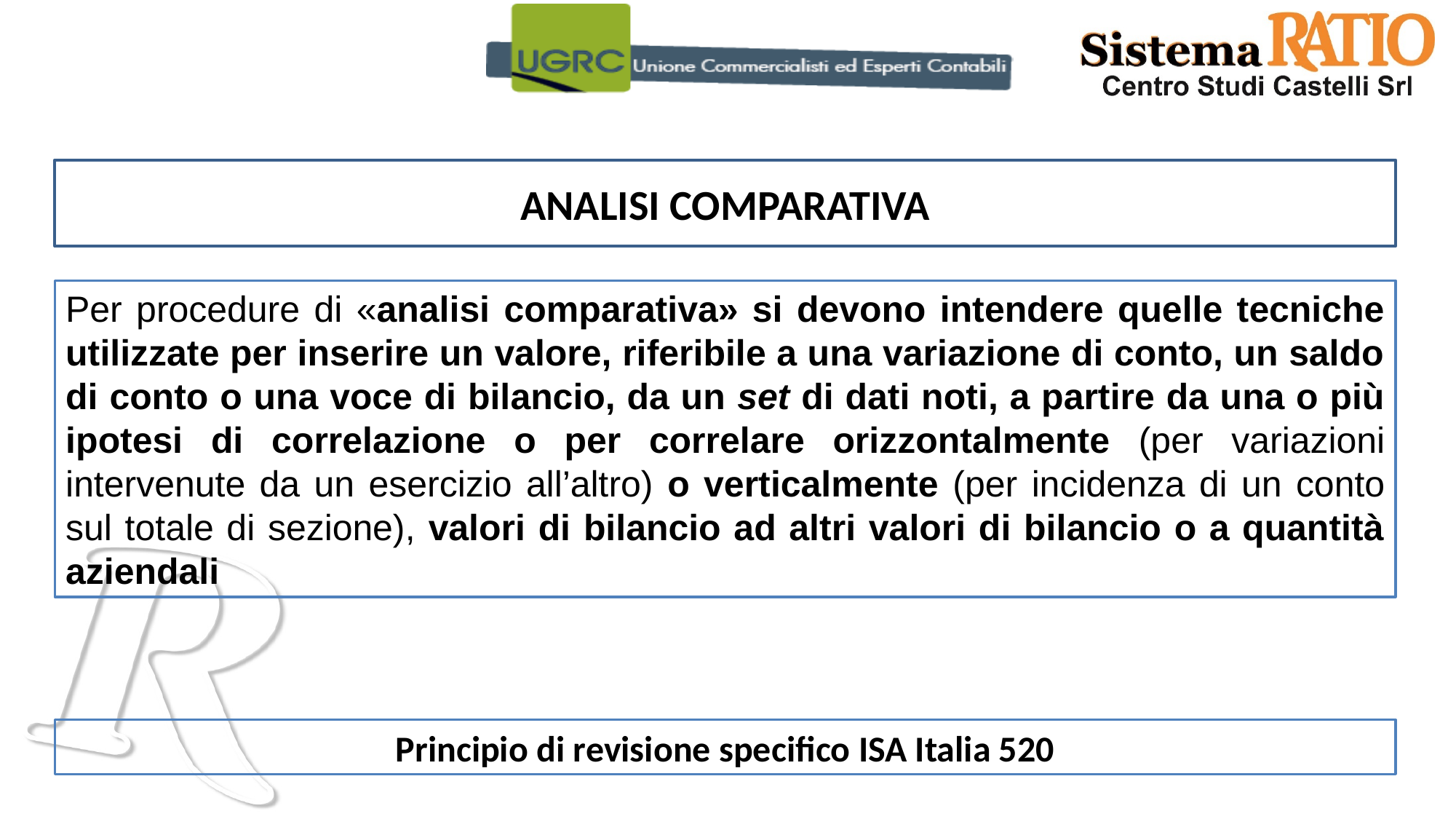

ANALISI COMPARATIVA
Per procedure di «analisi comparativa» si devono intendere quelle tecniche utilizzate per inserire un valore, riferibile a una variazione di conto, un saldo di conto o una voce di bilancio, da un set di dati noti, a partire da una o più ipotesi di correlazione o per correlare orizzontalmente (per variazioni intervenute da un esercizio all’altro) o verticalmente (per incidenza di un conto sul totale di sezione), valori di bilancio ad altri valori di bilancio o a quantità aziendali
Principio di revisione specifico ISA Italia 520